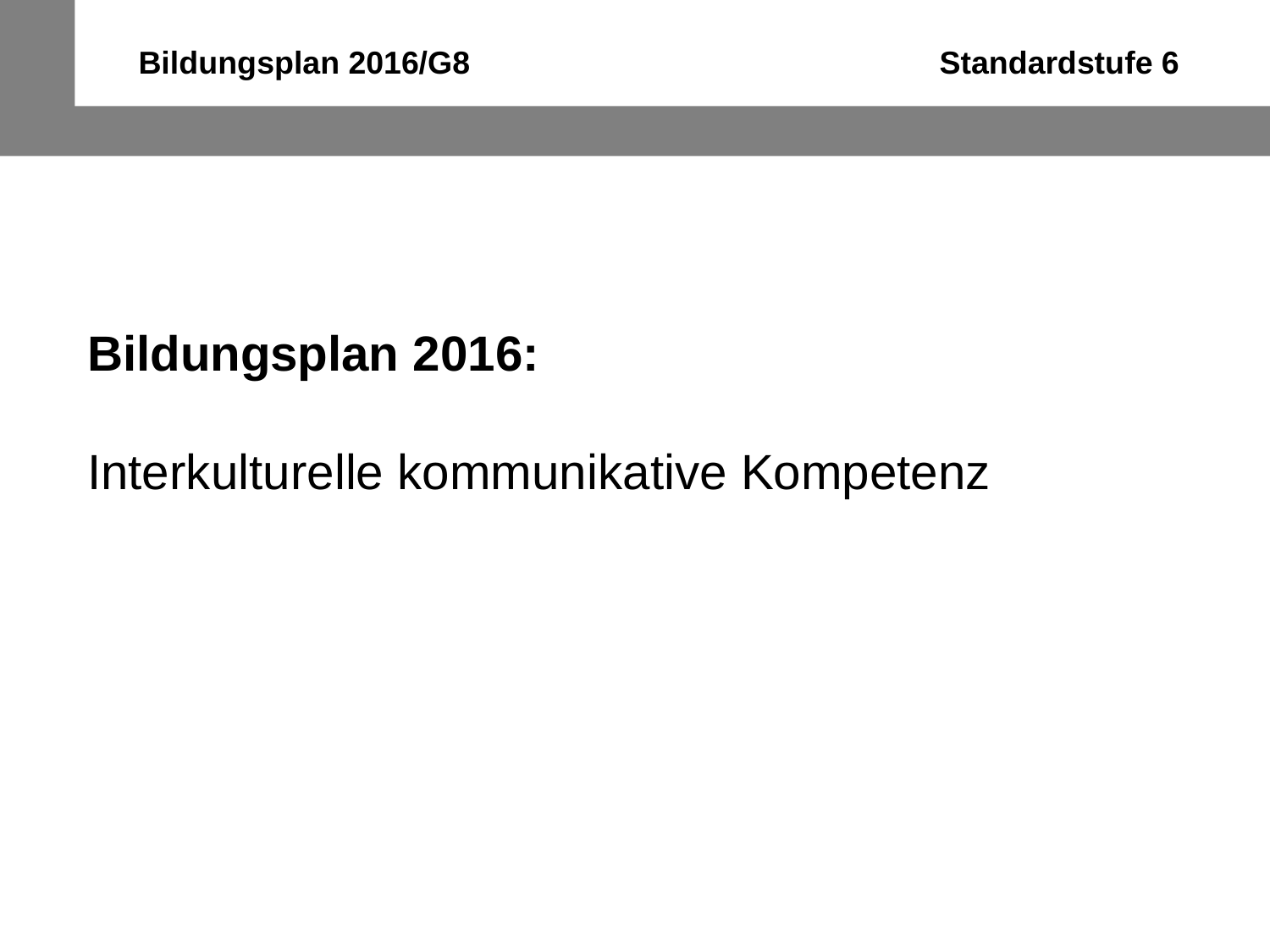

Bildungsplan 2016/G8                                                     Standardstufe 6

Bildungsplan 2016:

Interkulturelle kommunikative Kompetenz